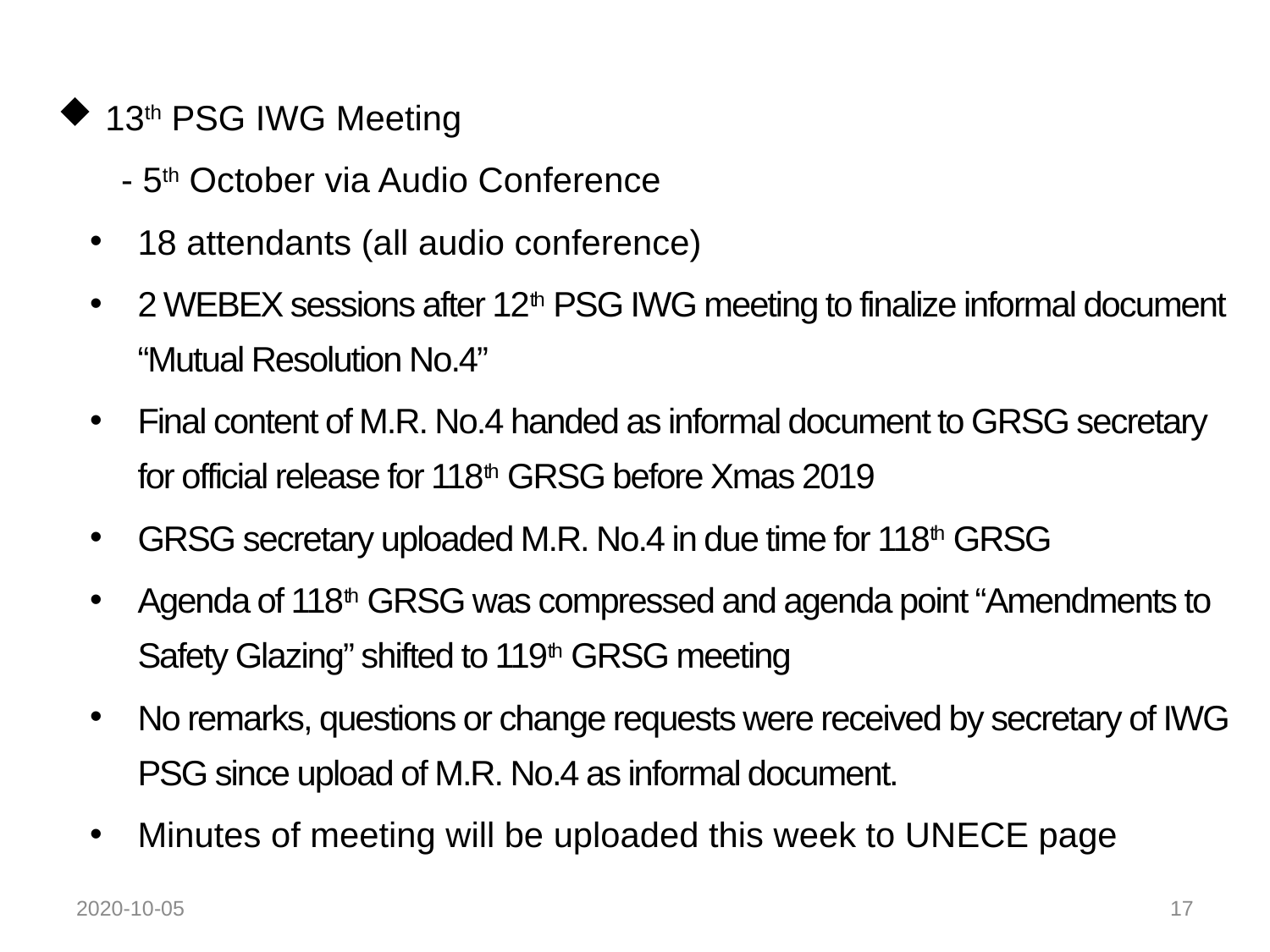

13th PSG IWG Meeting
- 5th October via Audio Conference
18 attendants (all audio conference)
2 WEBEX sessions after 12th PSG IWG meeting to finalize informal document “Mutual Resolution No.4”
Final content of M.R. No.4 handed as informal document to GRSG secretary for official release for 118th GRSG before Xmas 2019
GRSG secretary uploaded M.R. No.4 in due time for 118th GRSG
Agenda of 118th GRSG was compressed and agenda point “Amendments to Safety Glazing” shifted to 119th GRSG meeting
No remarks, questions or change requests were received by secretary of IWG PSG since upload of M.R. No.4 as informal document.
Minutes of meeting will be uploaded this week to UNECE page
2020-10-05
17